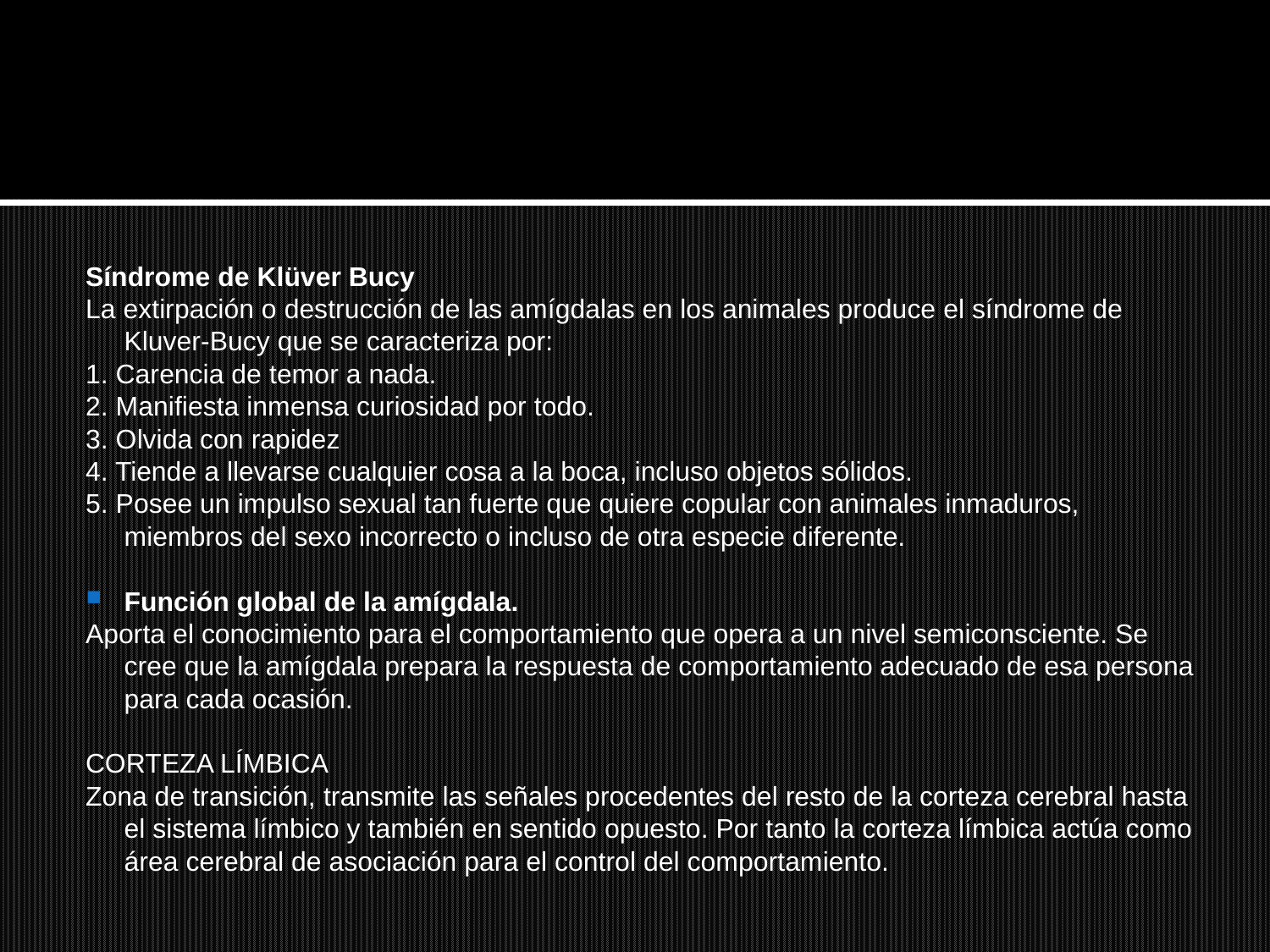

#
Síndrome de Klüver Bucy
La extirpación o destrucción de las amígdalas en los animales produce el síndrome de Kluver-Bucy que se caracteriza por:
1. Carencia de temor a nada.
2. Manifiesta inmensa curiosidad por todo.
3. Olvida con rapidez
4. Tiende a llevarse cualquier cosa a la boca, incluso objetos sólidos.
5. Posee un impulso sexual tan fuerte que quiere copular con animales inmaduros, miembros del sexo incorrecto o incluso de otra especie diferente.

Función global de la amígdala.
Aporta el conocimiento para el comportamiento que opera a un nivel semiconsciente. Se cree que la amígdala prepara la respuesta de comportamiento adecuado de esa persona para cada ocasión.

CORTEZA LÍMBICA
Zona de transición, transmite las señales procedentes del resto de la corteza cerebral hasta el sistema límbico y también en sentido opuesto. Por tanto la corteza límbica actúa como área cerebral de asociación para el control del comportamiento.